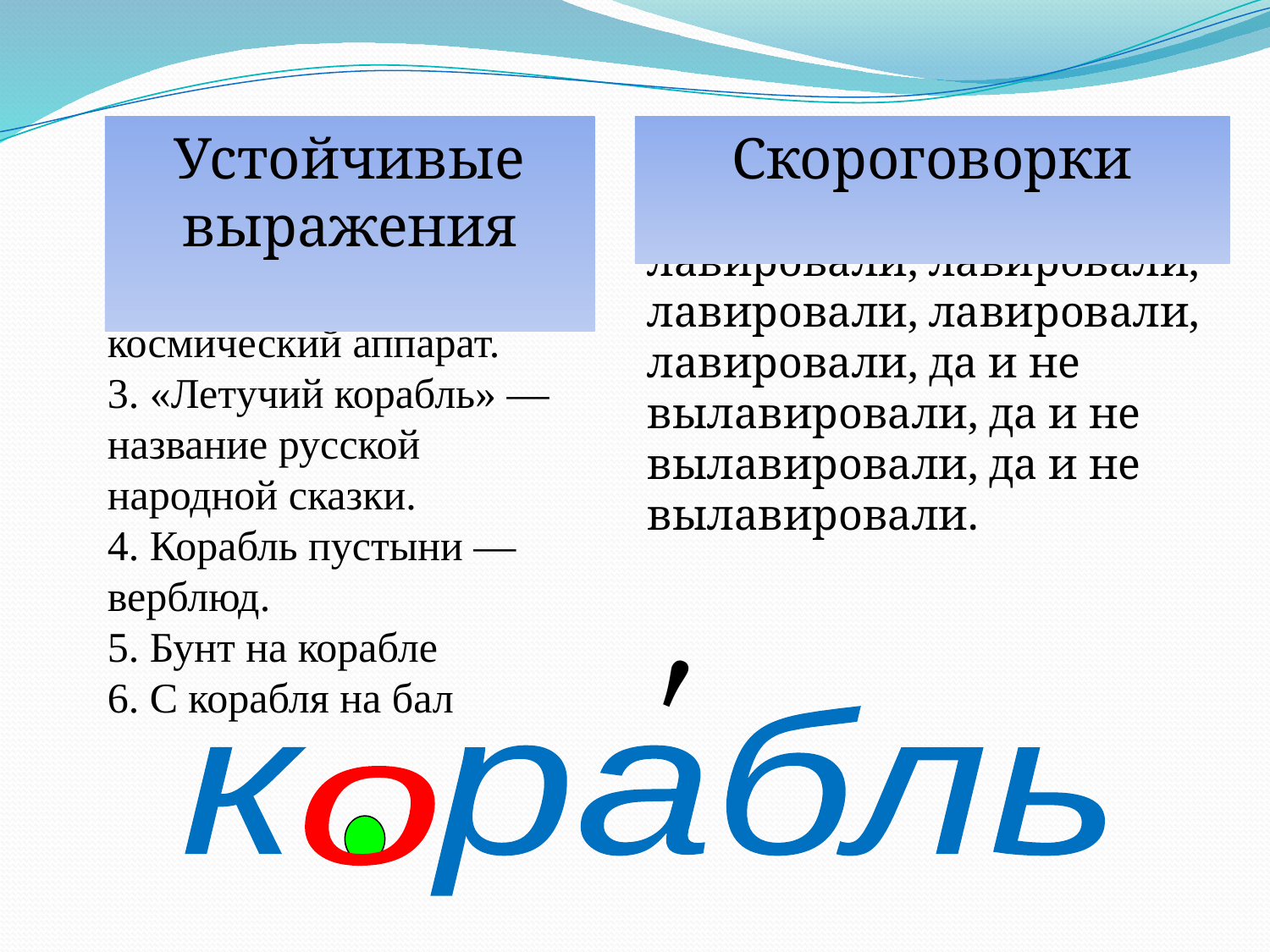

1.Воздушный корабль — дирижабль, реже: самолёт.
2. Космический корабль — пилотируемый космический аппарат.
3. «Летучий корабль» — название русской народной сказки.
4. Корабль пустыни — верблюд.
5. Бунт на корабле
6. С корабля на бал
Устойчивые выражения

Скороговорки

Триста тридцать три корабля лавировали, лавировали, лавировали, лавировали, лавировали, лавировали, да и не вылавировали, да и не вылавировали, да и не вылавировали.
′
к  рабль
о